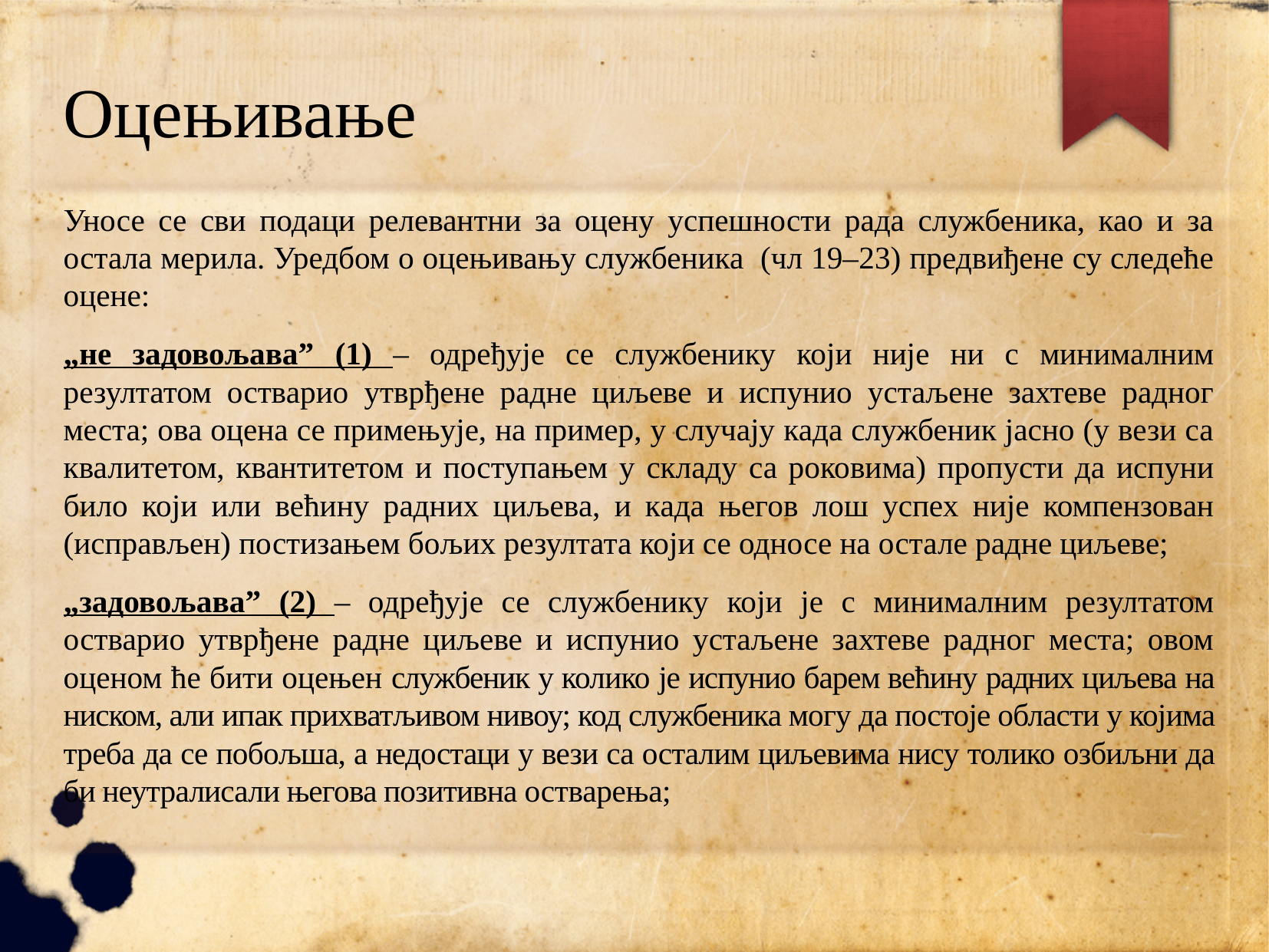

# Оцењивање
Уносе се сви подаци релевантни за оцену успешности рада службеника, као и за остала мерила. Уредбом о оцењивању службеника  (чл 19–23) предвиђене су следеће оцене:
„не задовољава” (1) – одређује се службенику који није ни с минималним резултатом остварио утврђене радне циљеве и испунио устаљене захтеве радног места; ова оцена се примењује, на пример, у случају када службеник јасно (у вези са квалитетом, квантитетом и поступањем у складу са роковима) пропусти да испуни било који или већину радних циљева, и када његов лош успех није компензован (исправљен) постизањем бољих резултата који се односе на остале радне циљеве;
„задовољава” (2) – одређује се службенику који је с минималним резултатом остварио утврђене радне циљеве и испунио устаљене захтеве радног места; овом оценом ће бити оцењен службеник у колико је испунио барем већину радних циљева на ниском, али ипак прихватљивом нивоу; код службеника могу да постоје области у којима треба да се побољша, а недостаци у вези са осталим циљевима нису толико озбиљни да би неутралисали његова позитивна остварења;